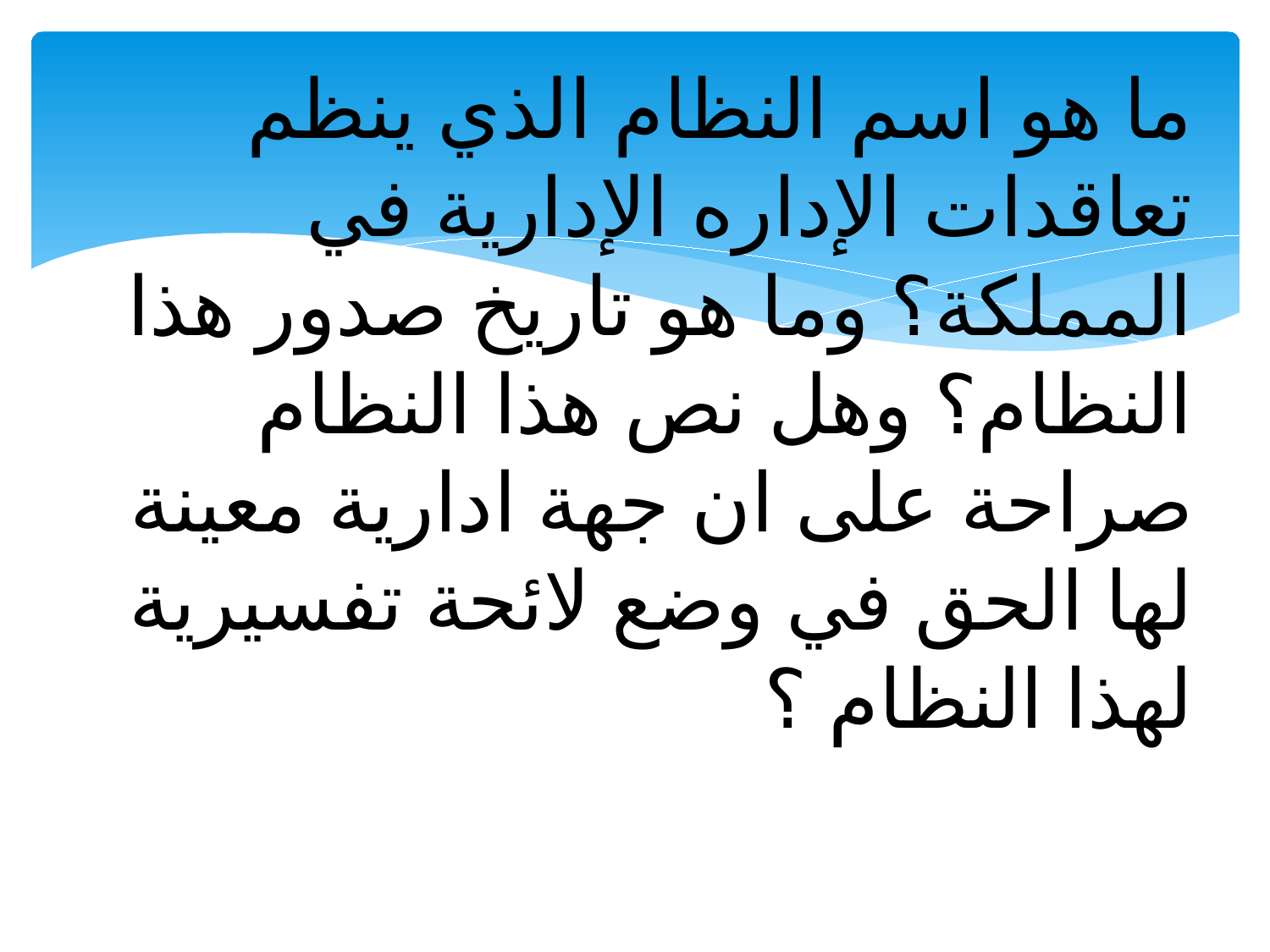

# ما هو اسم النظام الذي ينظم تعاقدات الإداره الإدارية في المملكة؟ وما هو تاريخ صدور هذا النظام؟ وهل نص هذا النظام صراحة على ان جهة ادارية معينة لها الحق في وضع لائحة تفسيرية لهذا النظام ؟